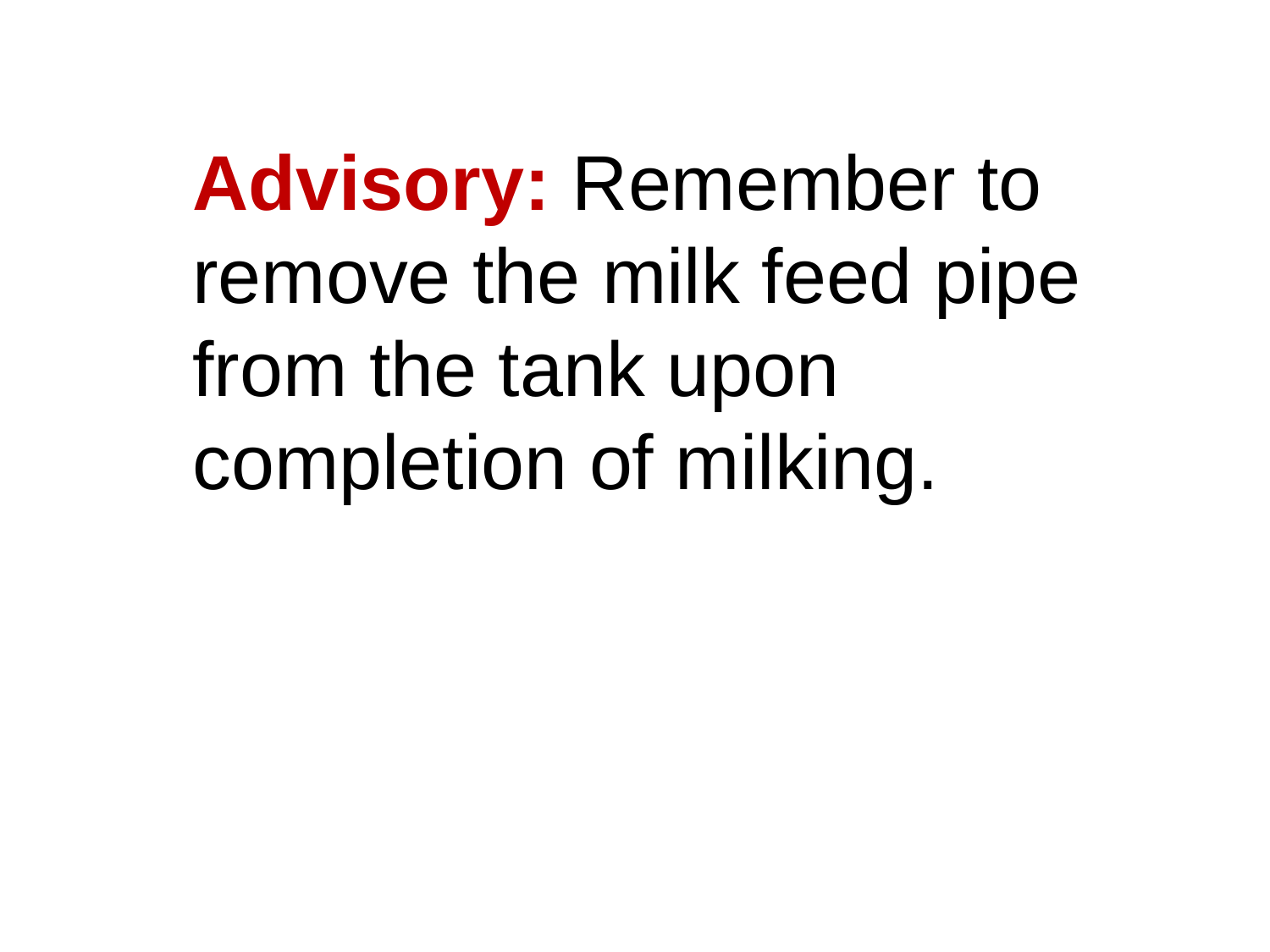

Advisory: Remember to remove the milk feed pipe from the tank upon completion of milking.